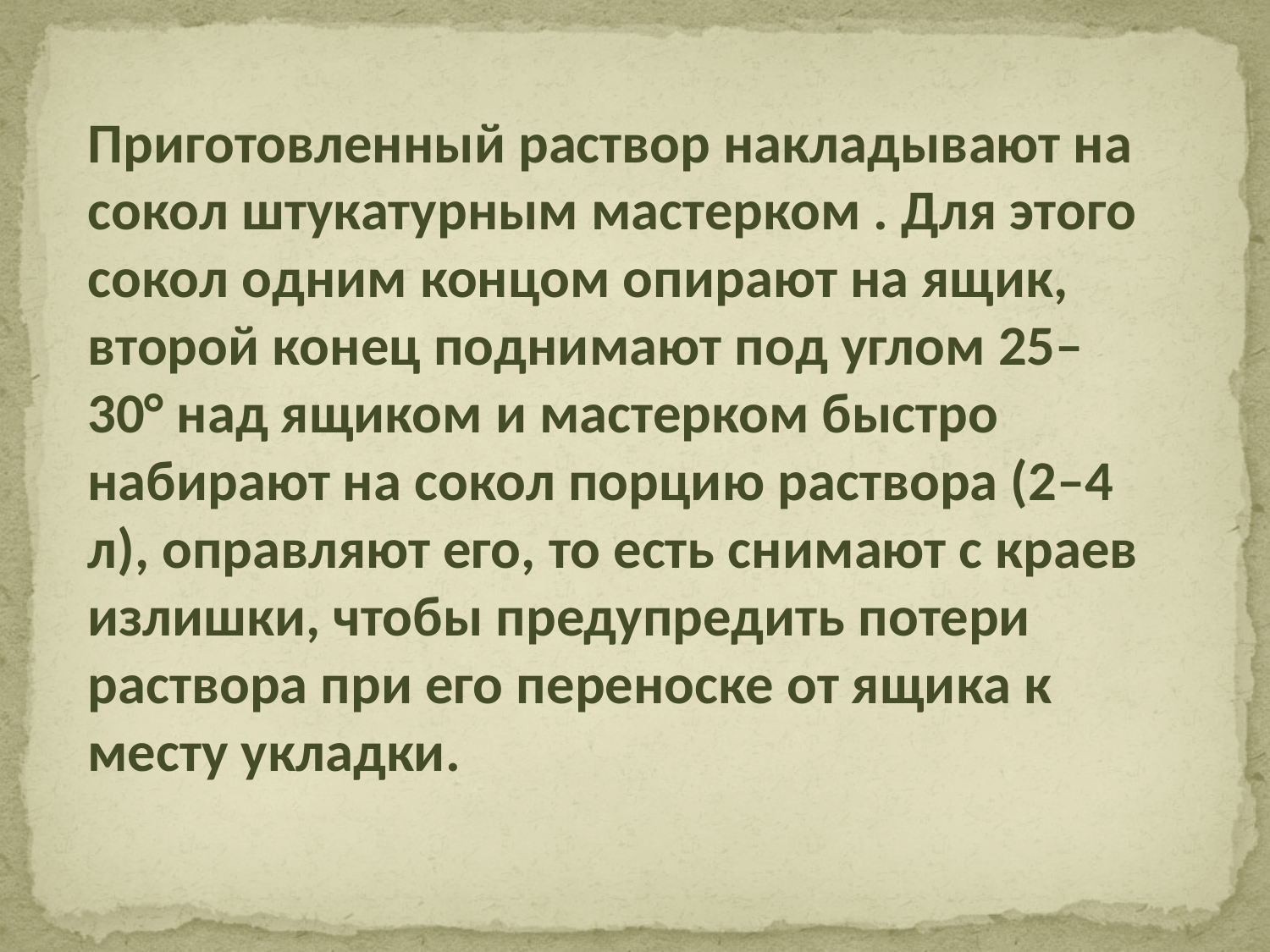

Приготовленный раствор накладывают на сокол штукатурным мастерком . Для этого сокол одним концом опирают на ящик, второй конец поднимают под углом 25–30° над ящиком и мастерком быстро набирают на сокол порцию раствора (2–4 л), оправляют его, то есть снимают с краев излишки, чтобы предупредить потери раствора при его переноске от ящика к месту укладки.